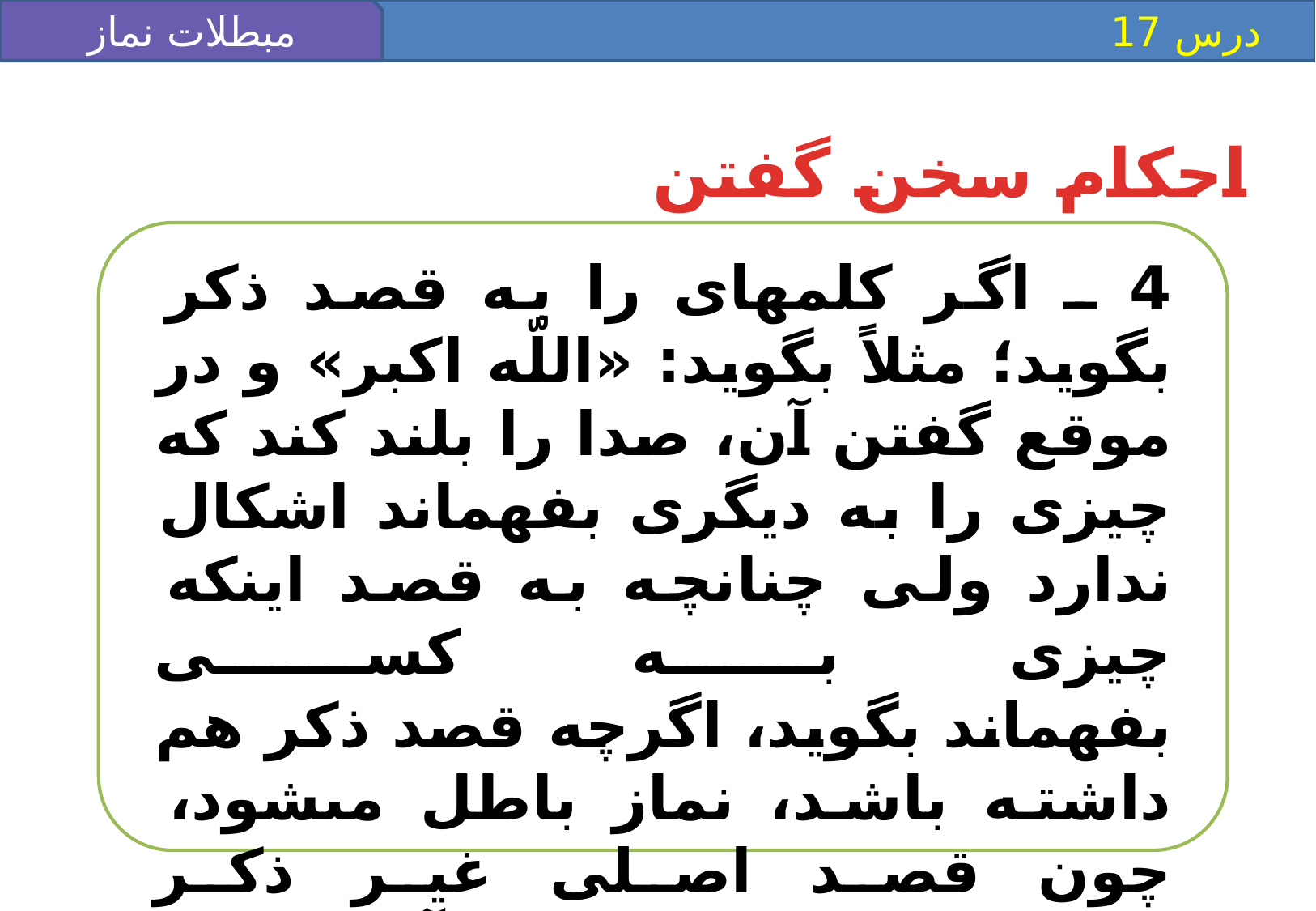

مبطلات نماز
 درس 17
احکام سخن گفتن

4 ـ اگر كلمه‏اى را به قصد ذكر بگويد؛ مثلاً بگويد: «اللّه‏ اكبر» و در موقع گفتن آن، صدا را بلند كند كه چيزى را به ديگرى بفهماند اشكال ندارد ولى چنانچه به قصد اينكه چيزى به كسى
بفهماند بگويد، اگرچه قصد ذكر هم داشته باشد، نماز باطل مى‏شود، چون قصد اصلى غير ذكر
است و قصد ذكر فرع بر آن است.